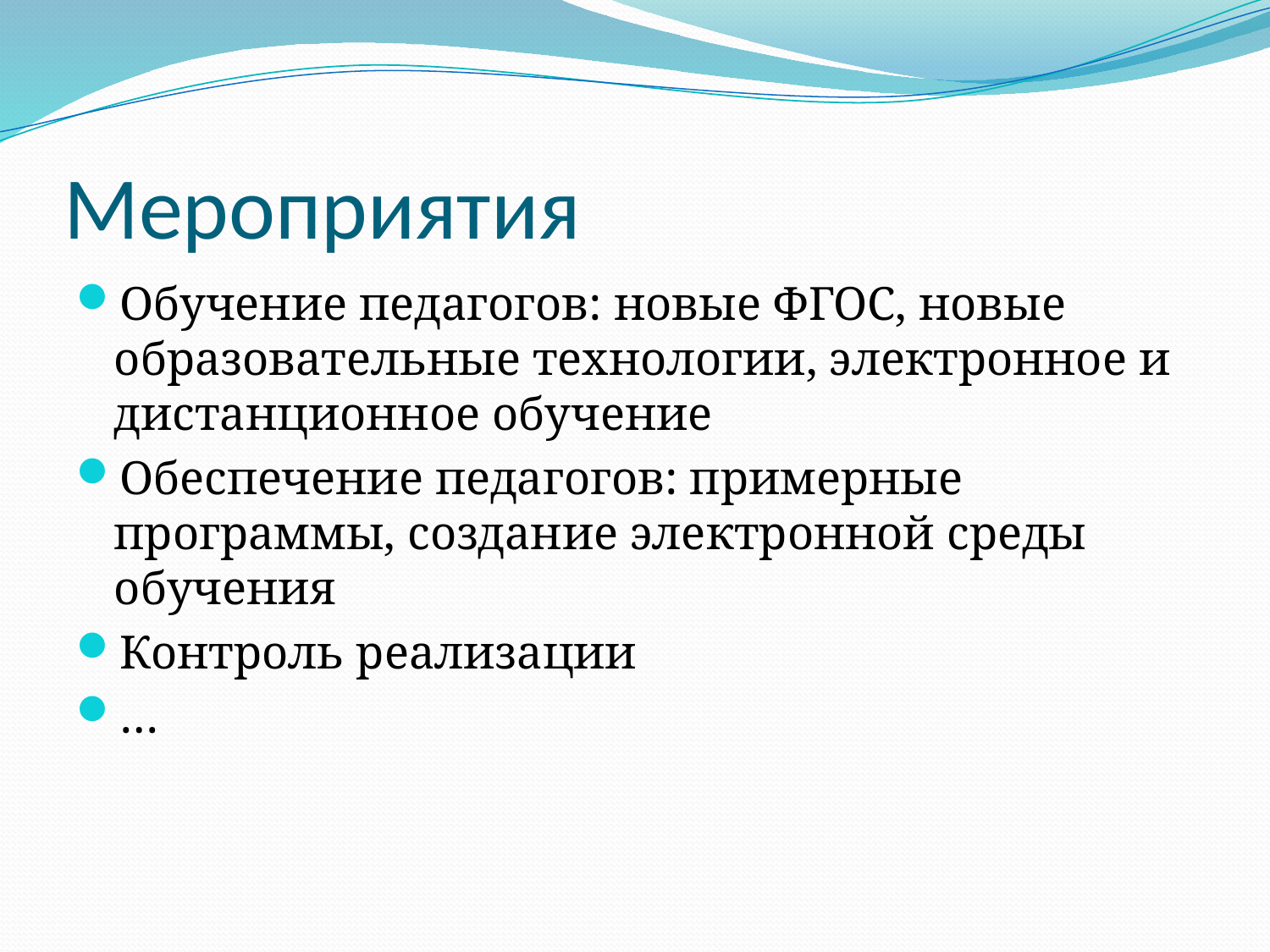

# Мероприятия
Обучение педагогов: новые ФГОС, новые образовательные технологии, электронное и дистанционное обучение
Обеспечение педагогов: примерные программы, создание электронной среды обучения
Контроль реализации
…